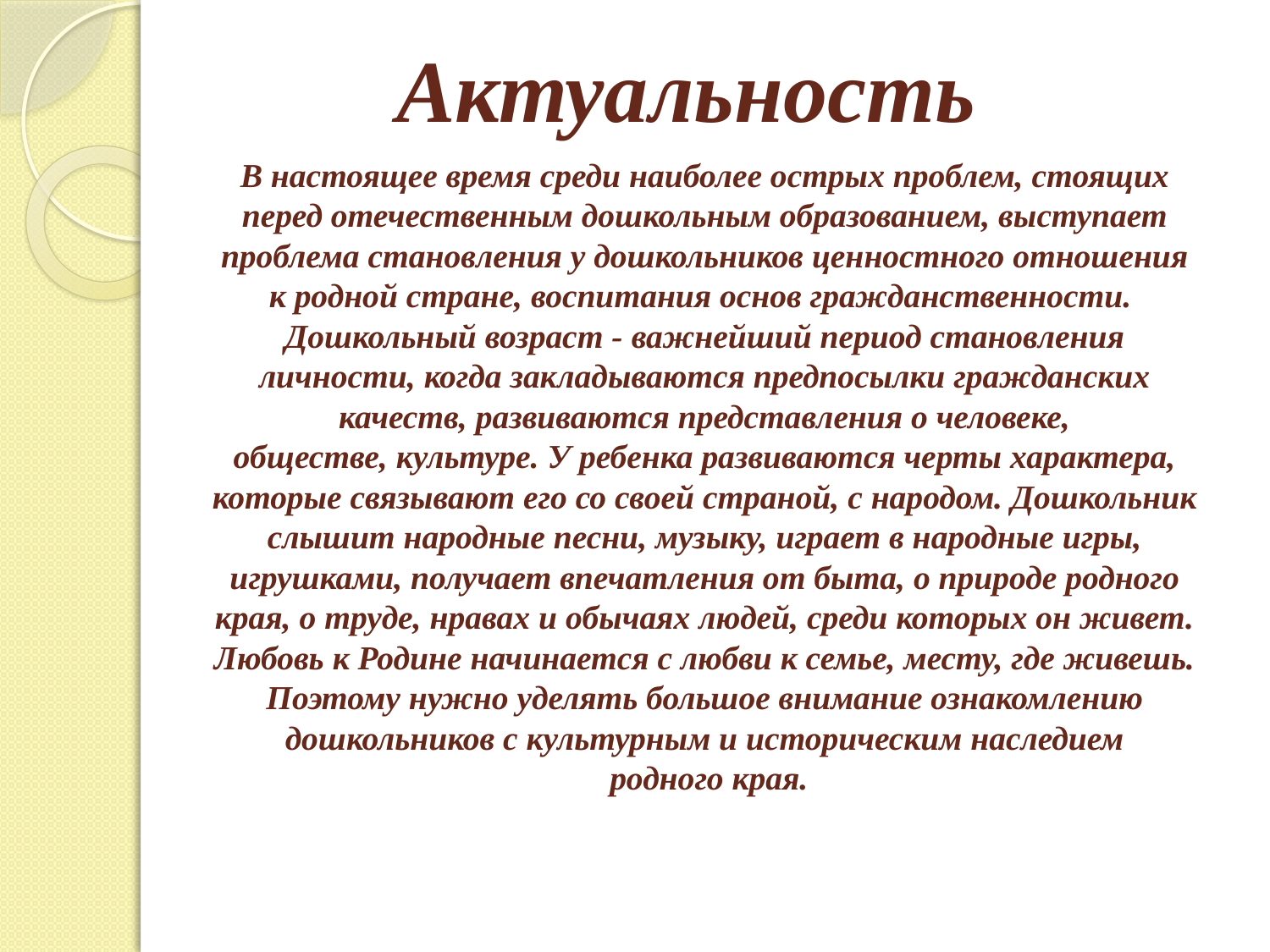

Актуальность
В настоящее время среди наиболее острых проблем, стоящих перед отечественным дошкольным образованием, выступает проблема становления у дошкольников ценностного отношения к родной стране, воспитания основ гражданственности.  Дошкольный возраст - важнейший период становления личности, когда закладываются предпосылки гражданских качеств, развиваются представления о человеке, обществе, культуре. У ребенка развиваются черты характера, которые связывают его со своей страной, с народом. Дошкольник слышит народные песни, музыку, играет в народные игры, игрушками, получает впечатления от быта, о природе родного края, о труде, нравах и обычаях людей, среди которых он живет.
Любовь к Родине начинается с любви к семье, месту, где живешь. Поэтому нужно уделять большое внимание ознакомлению дошкольников с культурным и историческим наследием
 родного края.